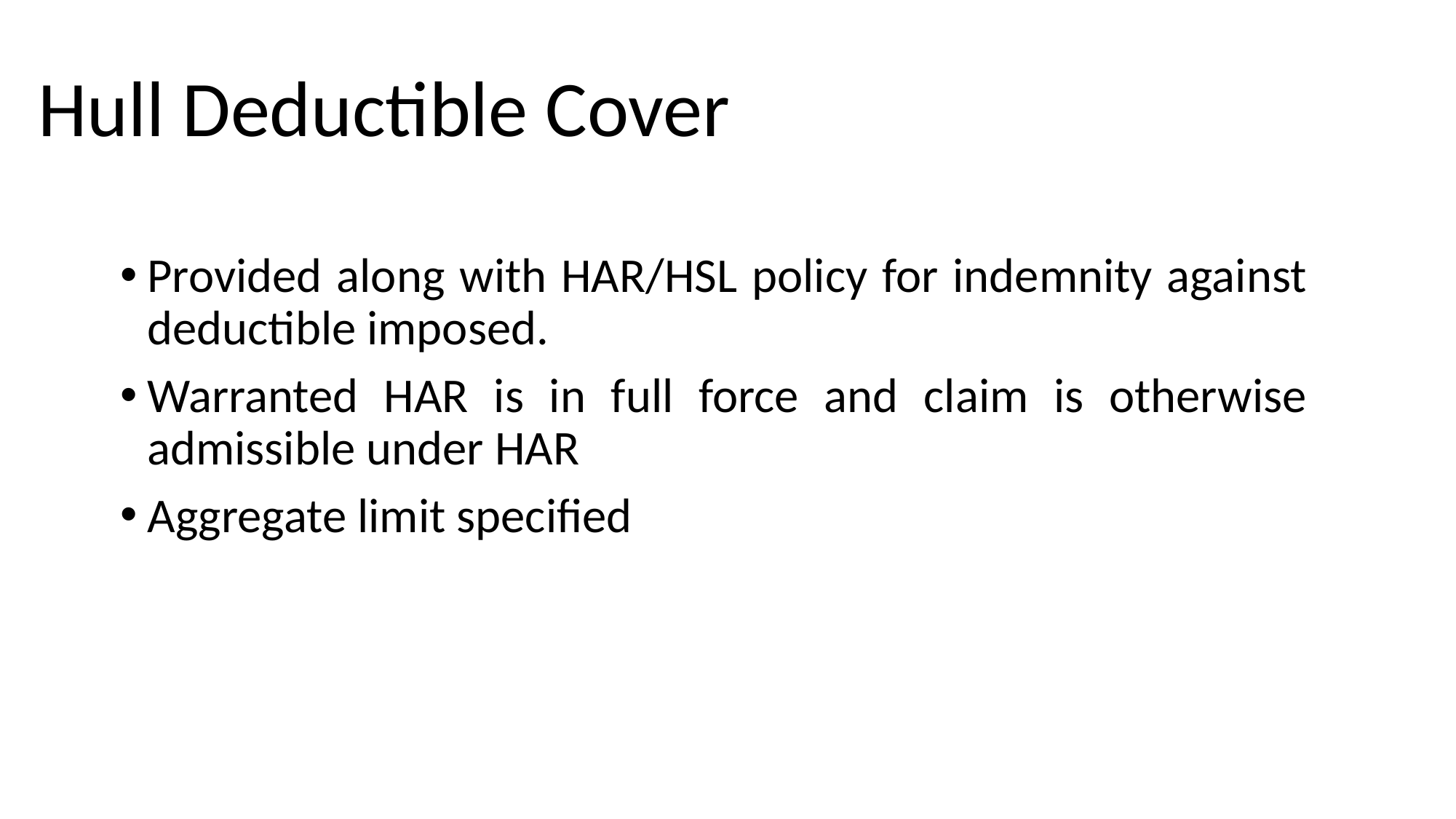

# Hull Deductible Cover
Provided along with HAR/HSL policy for indemnity against deductible imposed.
Warranted HAR is in full force and claim is otherwise admissible under HAR
Aggregate limit specified